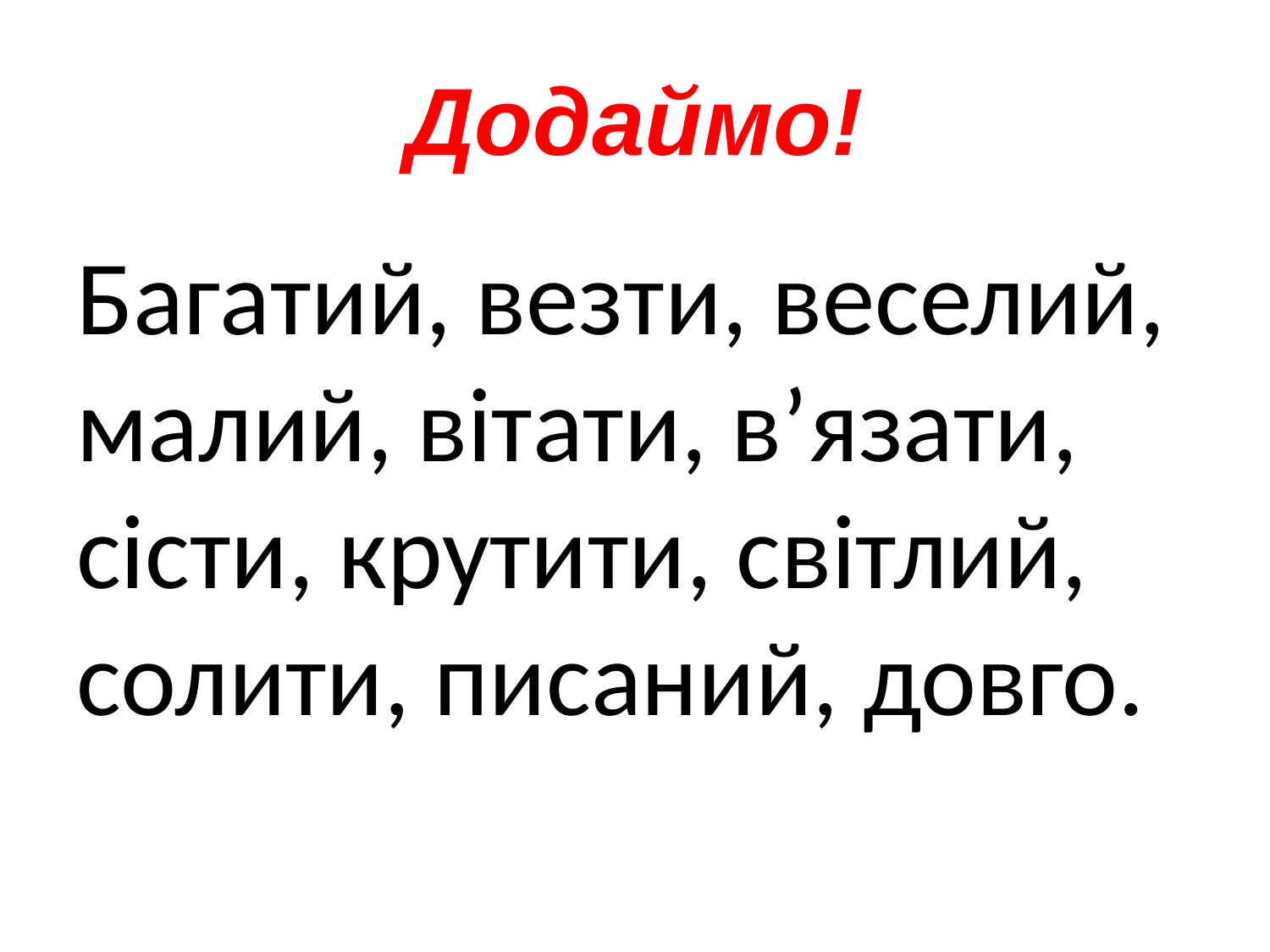

# Додаймо!
Багатий, везти, веселий, малий, вітати, в’язати, сісти, крутити, світлий, солити, писаний, довго.